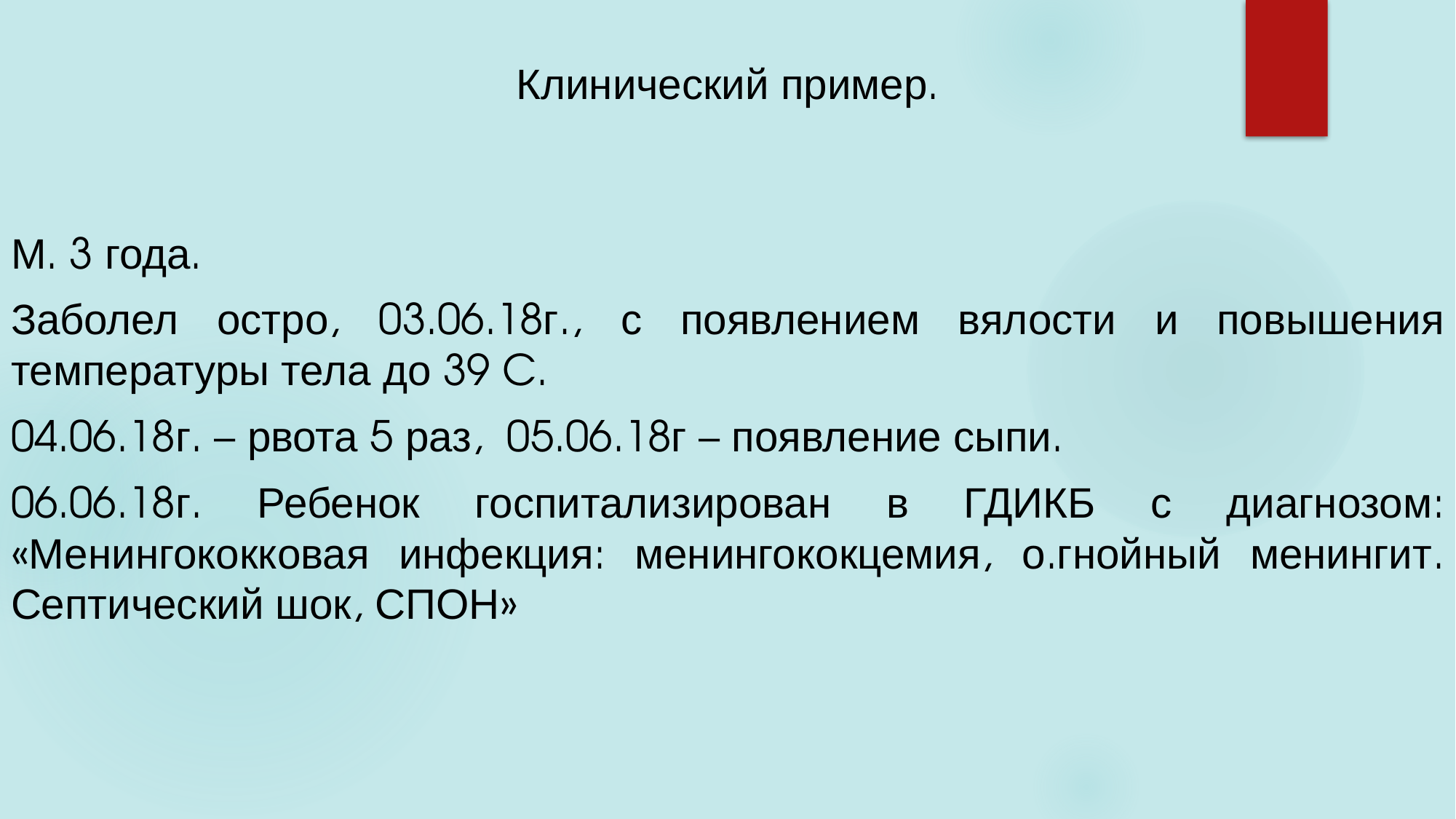

Клинический пример.

М. 3 года.
Заболел остро, 03.06.18г., с появлением вялости и повышения температуры тела до 39 C.
04.06.18г. – рвота 5 раз,  05.06.18г – появление сыпи.
06.06.18г. Ребенок госпитализирован в ГДИКБ с диагнозом: «Менингококковая инфекция: менингококцемия, о.гнойный менингит. Септический шок, СПОН»

#